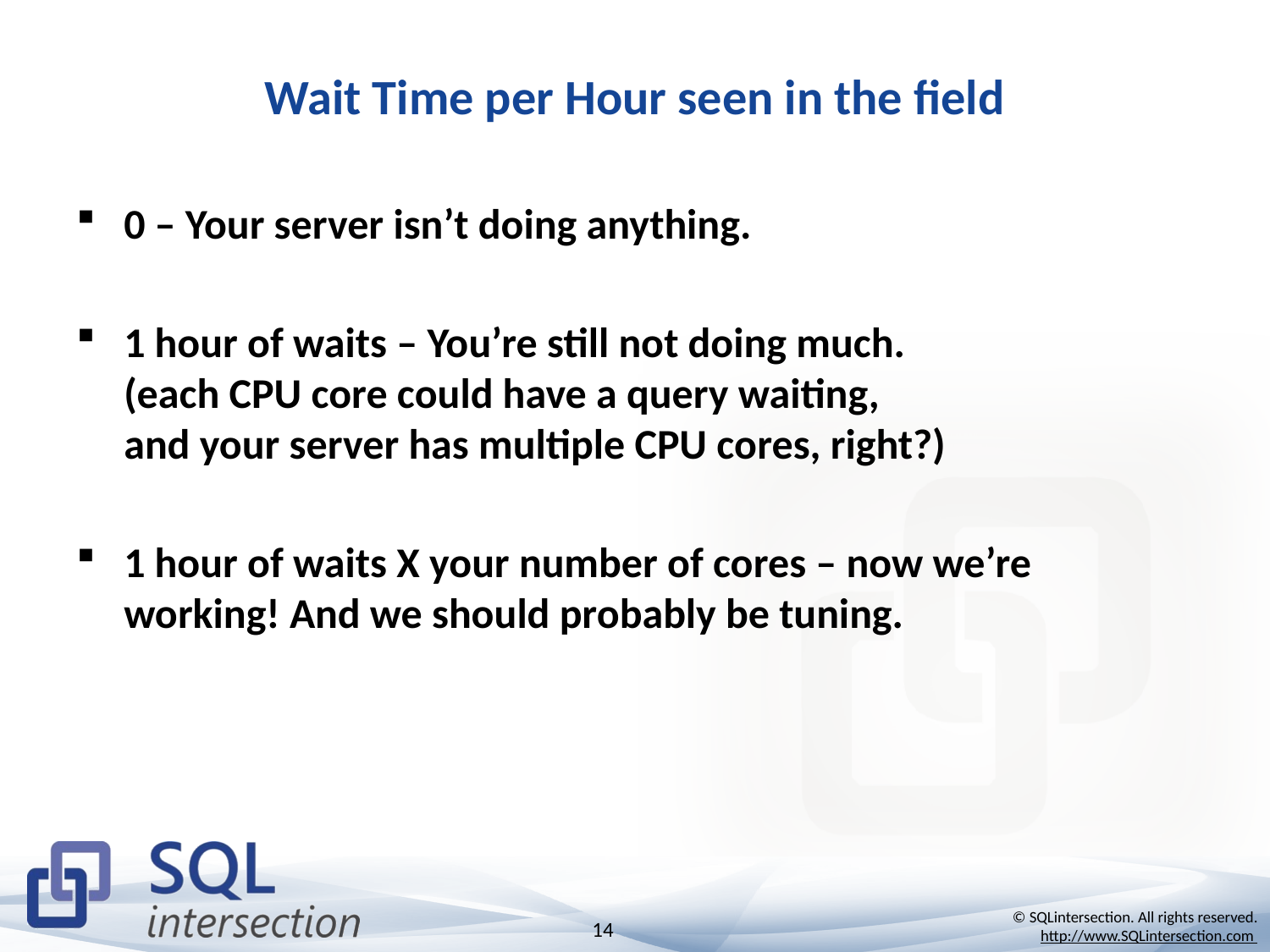

# Wait Time per Hour seen in the field
0 – Your server isn’t doing anything.

1 hour of waits – You’re still not doing much.
(each CPU core could have a query waiting,
and your server has multiple CPU cores, right?)

1 hour of waits X your number of cores – now we’re working! And we should probably be tuning.